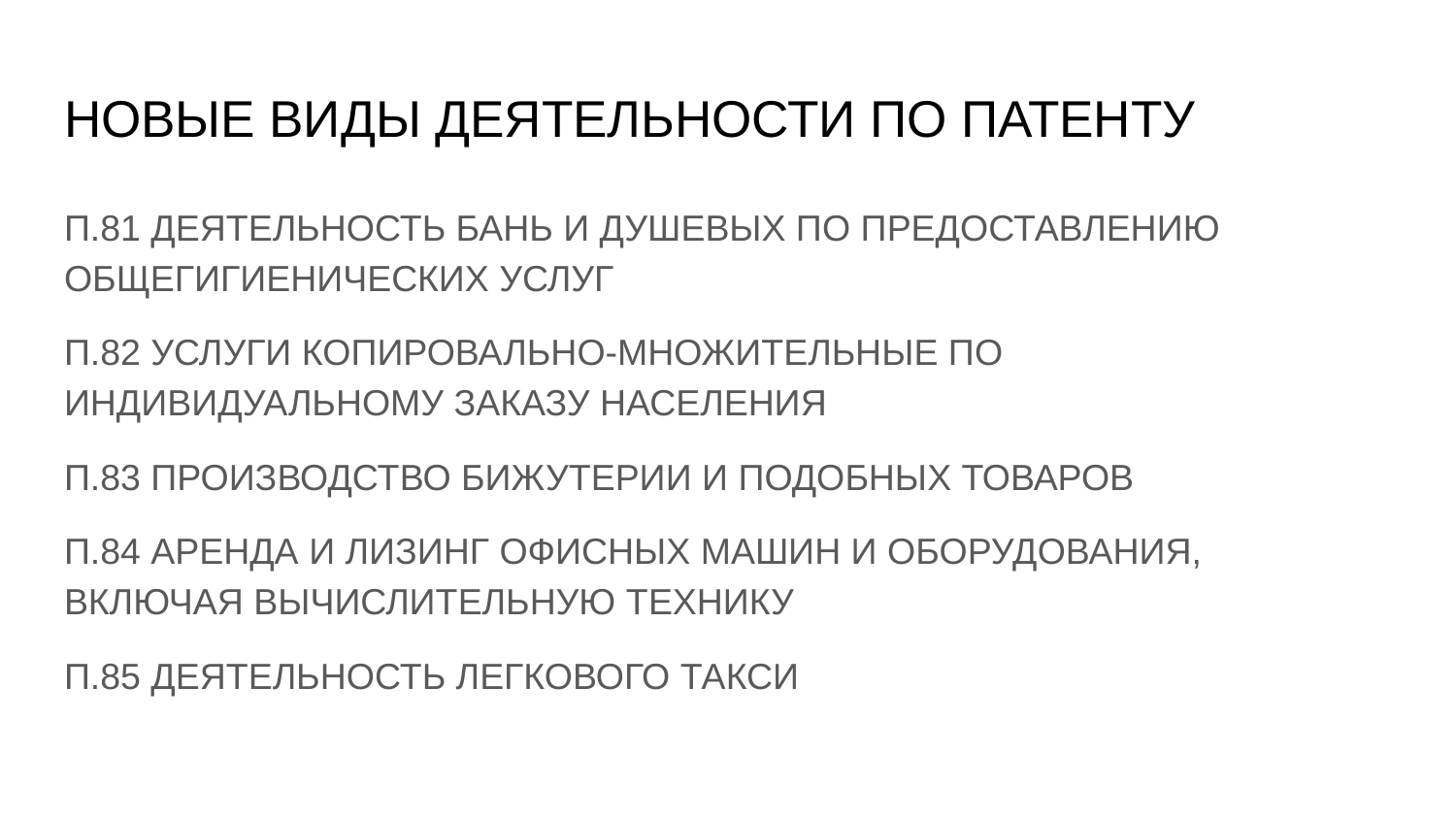

# НОВЫЕ ВИДЫ ДЕЯТЕЛЬНОСТИ ПО ПАТЕНТУ
П.81 ДЕЯТЕЛЬНОСТЬ БАНЬ И ДУШЕВЫХ ПО ПРЕДОСТАВЛЕНИЮ ОБЩЕГИГИЕНИЧЕСКИХ УСЛУГ
П.82 УСЛУГИ КОПИРОВАЛЬНО-МНОЖИТЕЛЬНЫЕ ПО ИНДИВИДУАЛЬНОМУ ЗАКАЗУ НАСЕЛЕНИЯ
П.83 ПРОИЗВОДСТВО БИЖУТЕРИИ И ПОДОБНЫХ ТОВАРОВ
П.84 АРЕНДА И ЛИЗИНГ ОФИСНЫХ МАШИН И ОБОРУДОВАНИЯ, ВКЛЮЧАЯ ВЫЧИСЛИТЕЛЬНУЮ ТЕХНИКУ
П.85 ДЕЯТЕЛЬНОСТЬ ЛЕГКОВОГО ТАКСИ